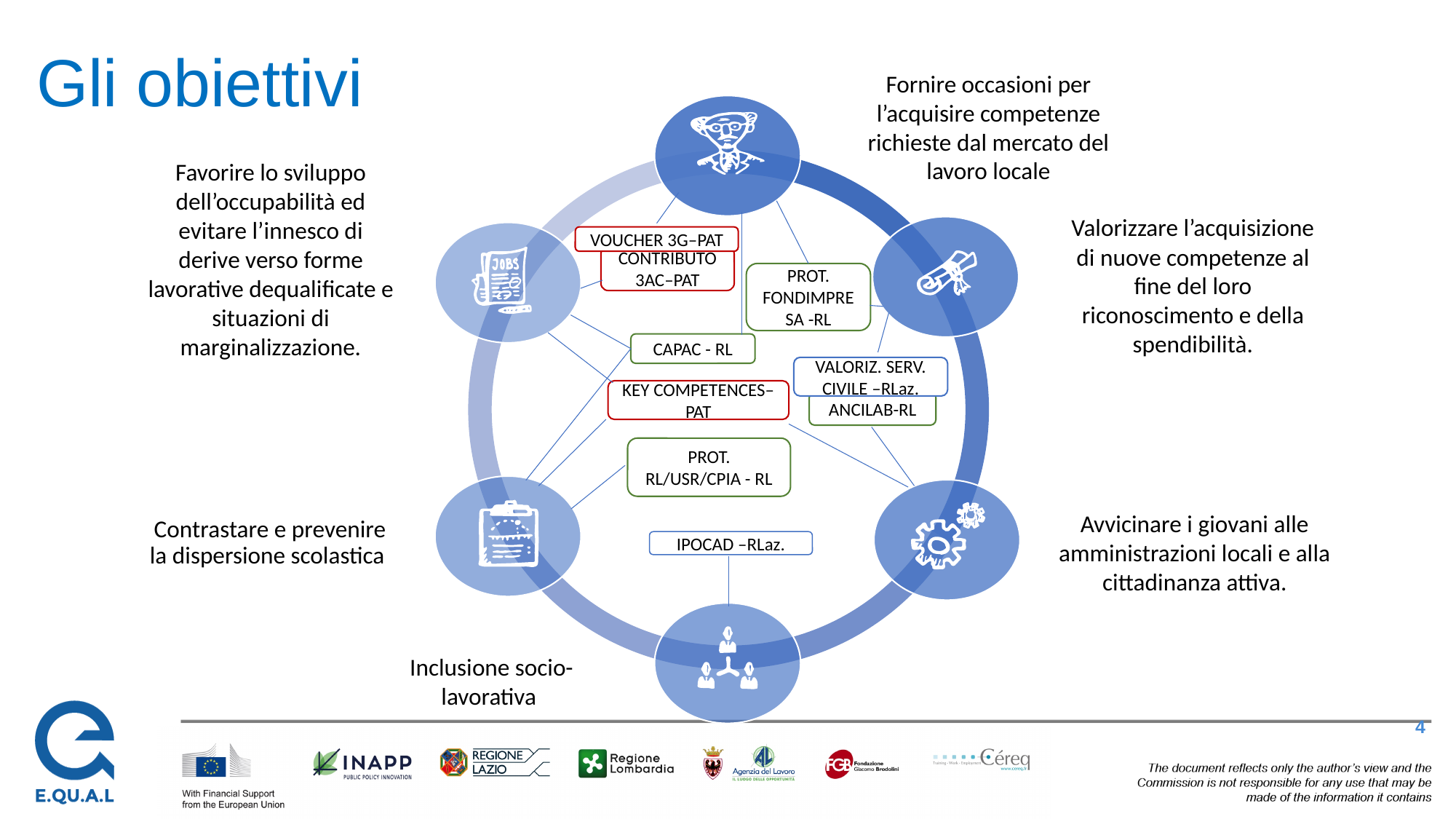

Gli obiettivi

Fornire occasioni per l’acquisire competenze richieste dal mercato del lavoro locale

Favorire lo sviluppo dell’occupabilità ed evitare l’innesco di derive verso forme lavorative dequalificate e situazioni di marginalizzazione.
VOUCHER 3G–PAT
Valorizzare l’acquisizione di nuove competenze al fine del loro riconoscimento e della spendibilità.
CONTRIBUTO 3AC–PAT

PROT. FONDIMPRESA -RL
CAPAC - RL
VALORIZ. SERV. CIVILE –RLaz.
KEY COMPETENCES–PAT
ANCILAB-RL
PROT. RL/USR/CPIA - RL
# Contrastare e prevenire la dispersione scolastica
Avvicinare i giovani alle amministrazioni locali e alla cittadinanza attiva.

IPOCAD –RLaz.

Inclusione socio-lavorativa